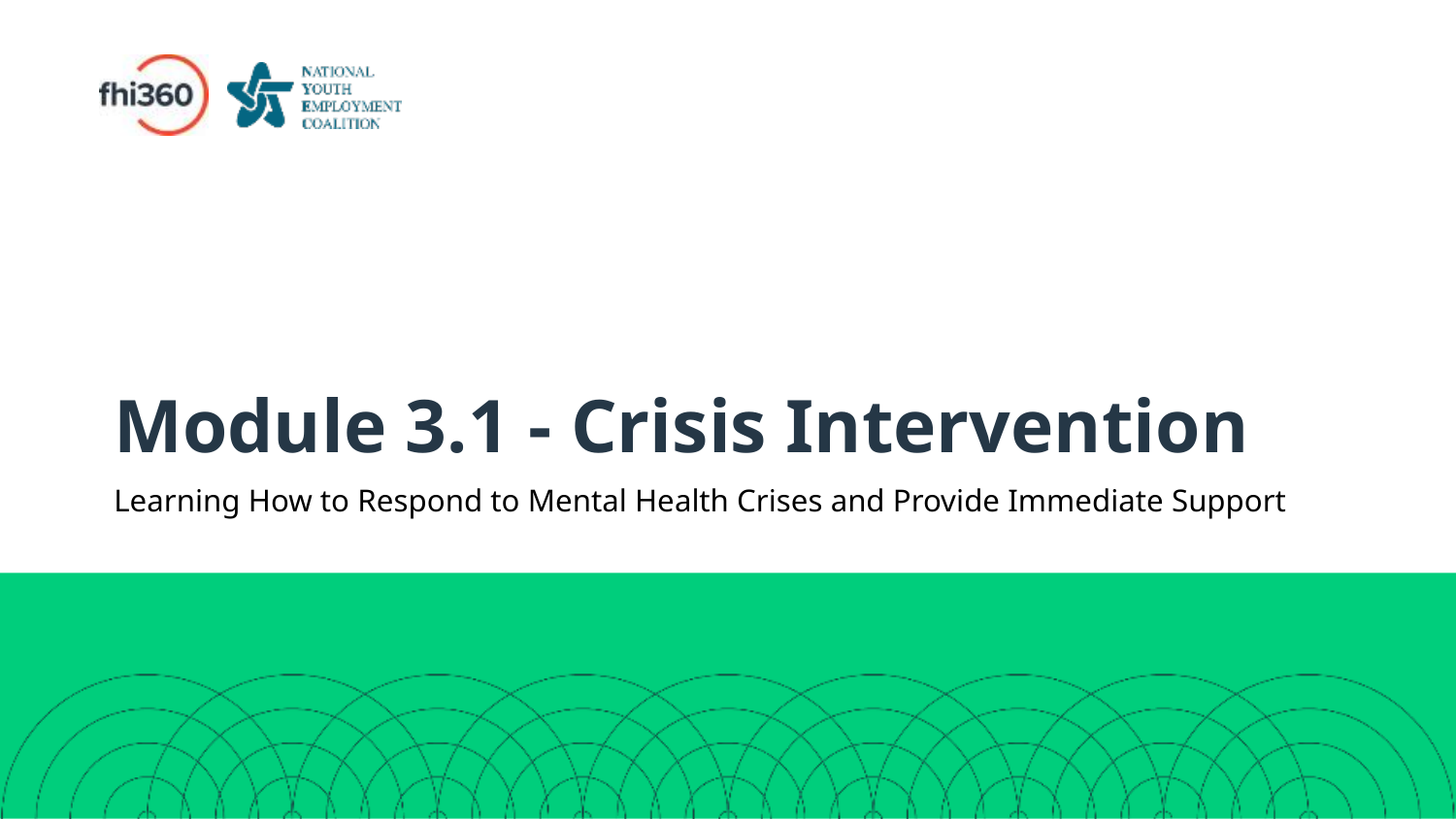

# Module 3.1 - Crisis Intervention
Learning How to Respond to Mental Health Crises and Provide Immediate Support